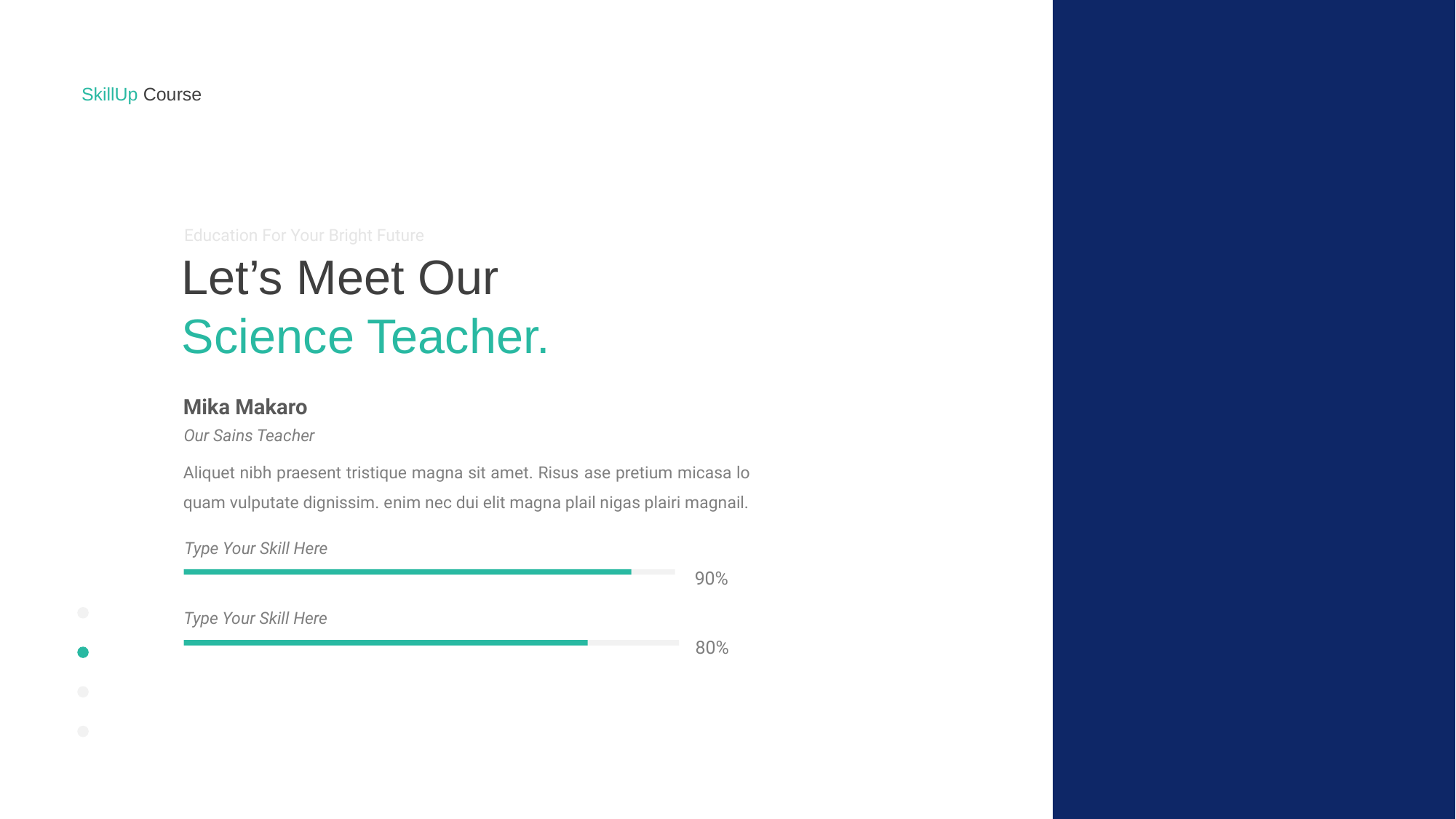

SkillUp Course

Education For Your Bright Future
Let’s Meet Our Science Teacher.
Mika Makaro
Our Sains Teacher
Aliquet nibh praesent tristique magna sit amet. Risus ase pretium micasa lo quam vulputate dignissim. enim nec dui elit magna plail nigas plairi magnail.
Type Your Skill Here
90%

Type Your Skill Here

80%